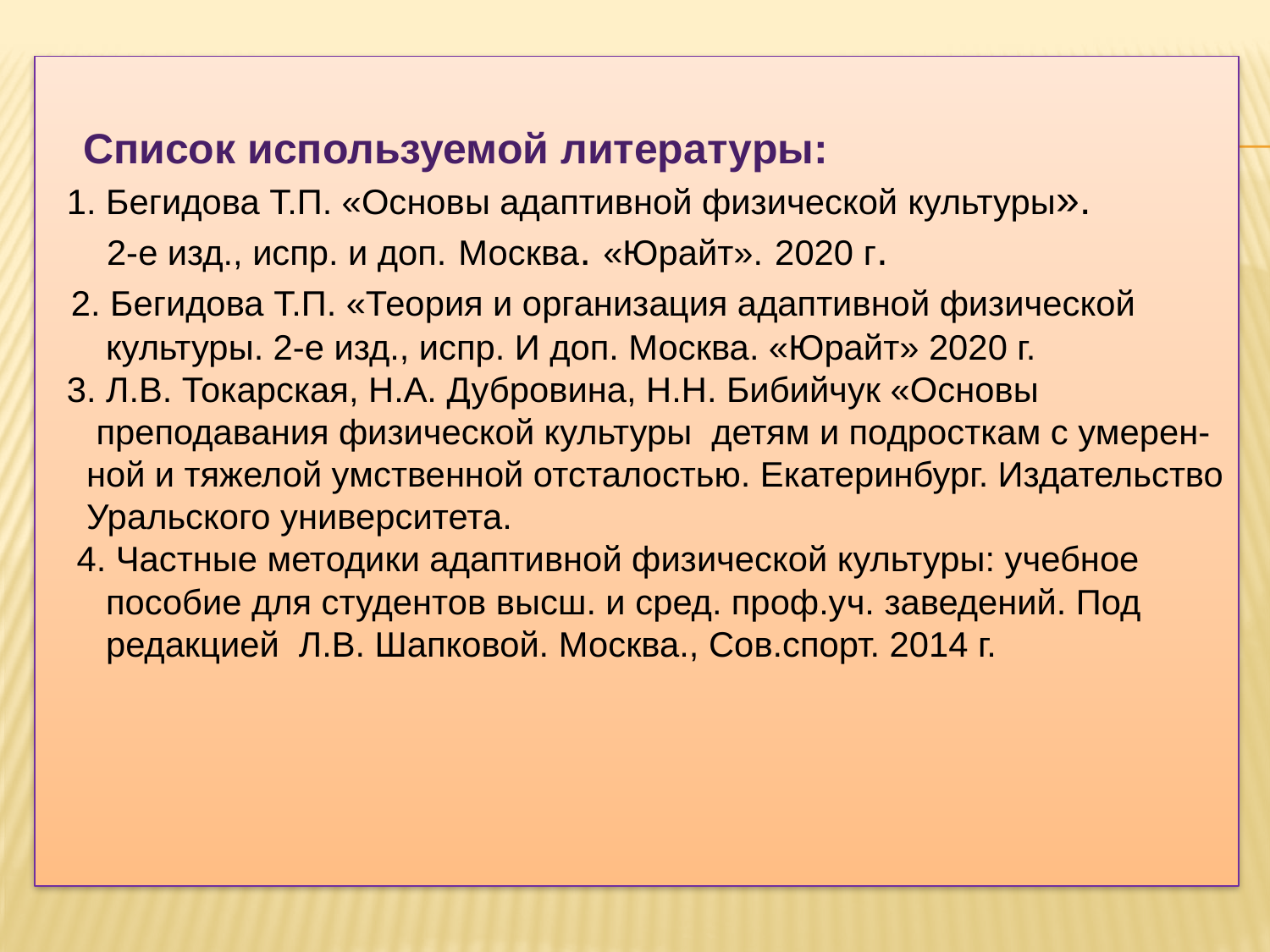

Список используемой литературы:
  1. Бегидова Т.П. «Основы адаптивной физической культуры».
     2-е изд., испр. и доп. Москва. «Юрайт». 2020 г.
  2. Бегидова Т.П. «Теория и организация адаптивной физической
      культуры. 2-е изд., испр. И доп. Москва. «Юрайт» 2020 г.
  3. Л.В. Токарская, Н.А. Дубровина, Н.Н. Бибийчук «Основы
     преподавания физической культуры  детям и подросткам с умерен-
    ной и тяжелой умственной отсталостью. Екатеринбург. Издательство
    Уральского университета.
   4. Частные методики адаптивной физической культуры: учебное
      пособие для студентов высш. и сред. проф.уч. заведений. Под
      редакцией  Л.В. Шапковой. Москва., Сов.спорт. 2014 г.